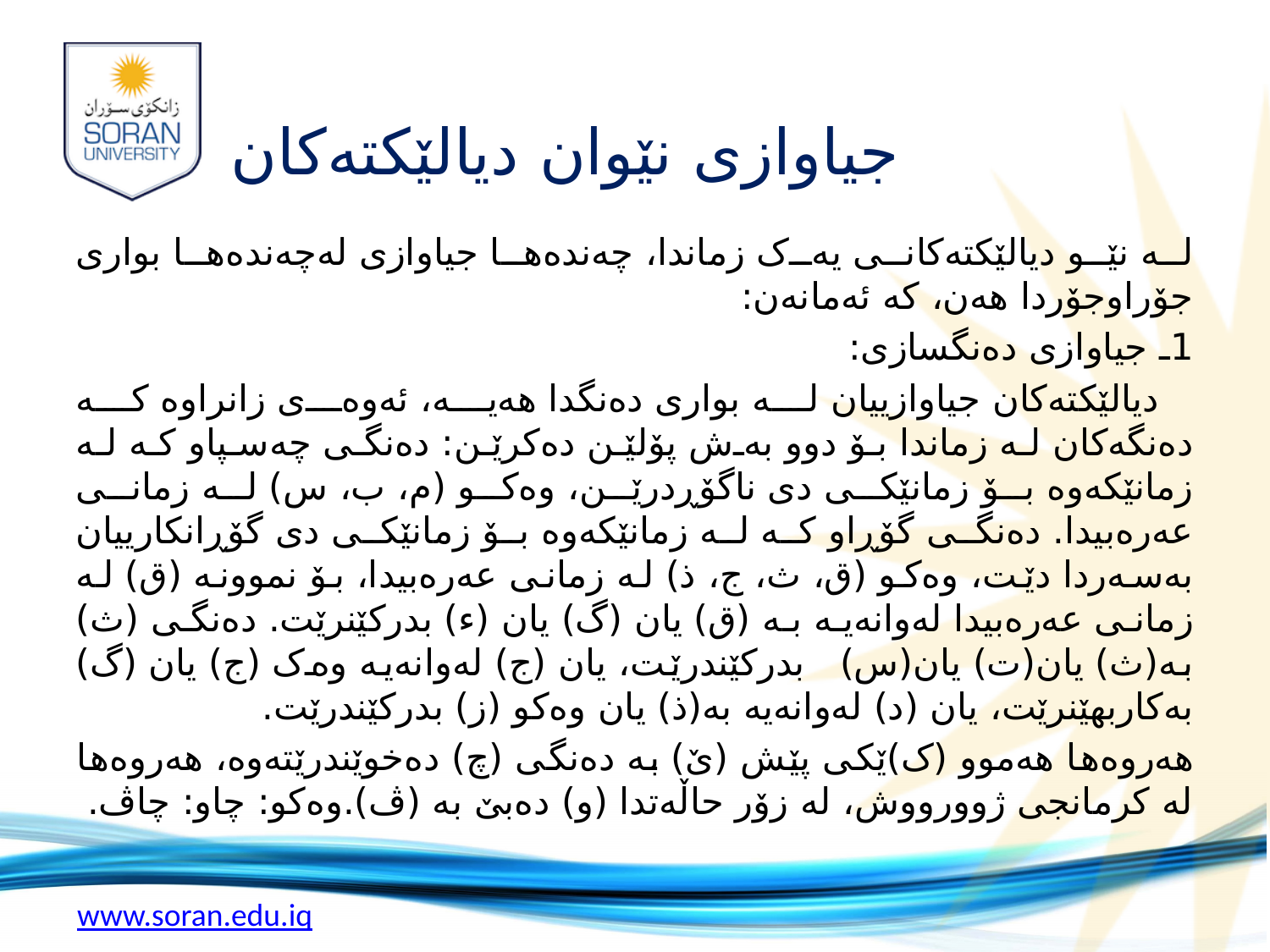

# جیاوازى نێوان دیالێکتەکان
لە نێو دیالێکتەکانى یەک زماندا، چەندەها جیاوازى لەچەندەها بوارى جۆراوجۆردا هەن، کە ئەمانەن:
1ـ جیاوازى دەنگسازی:
   دیالێکتەکان جیاوازییان لە بوارى دەنگدا هەیە، ئەوەى زانراوە کە دەنگەکان لە زماندا بۆ دوو بەش پۆلێن دەکرێن: دەنگى چەسپاو کە لە زمانێکەوە بۆ زمانێکى دى ناگۆڕدرێن، وەکو (م، ب، س) لە زمانى عەرەبیدا. دەنگى گۆڕاو کە لە زمانێکەوە بۆ زمانێکى دى گۆڕانکارییان بەسەردا دێت، وەکو (ق، ث، ج، ذ) لە زمانى عەرەبیدا، بۆ نموونە (ق) لە زمانى عەرەبیدا لەوانەیە بە (ق) یان (گ) یان (ء) بدرکێنرێت. دەنگى (ث) بە(ث) یان(ت) یان(س)   بدرکێندرێت، یان (ج) لەوانەیە وەک (ج) یان (گ) بەکاربهێنرێت، یان (د) لەوانەیە بە(ذ) یان وەکو (ز) بدرکێندرێت.
هەروەها هەموو (ک)ێکى پێش (ێ) بە دەنگى (چ) دەخوێندرێتەوە، هەروەها لە کرمانجى ژوورووش، لە زۆر حاڵەتدا (و) دەبێ بە (ڤ).وەکو: چاو: چاڤ.